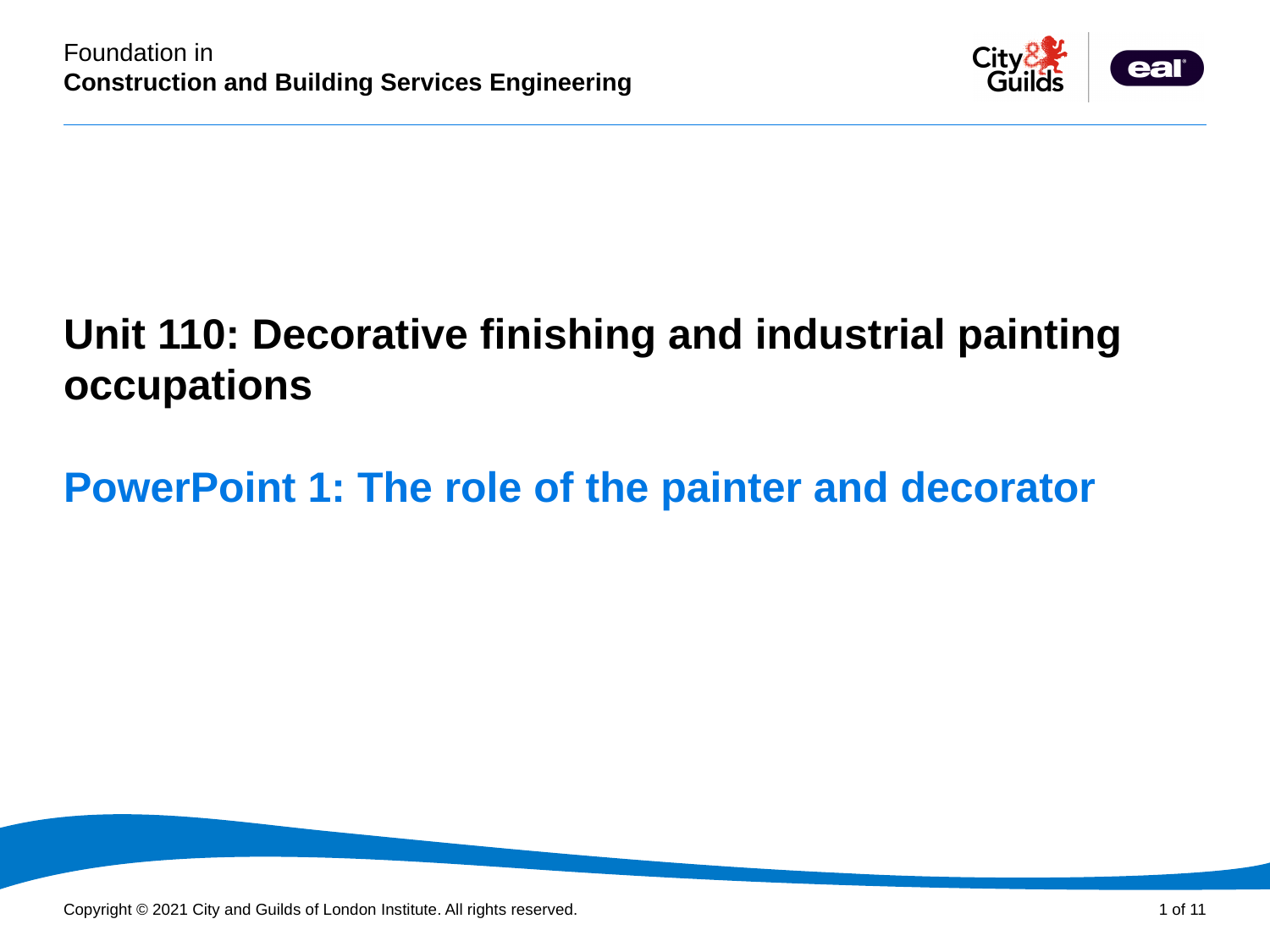

PowerPoint presentation
Unit 110: Decorative finishing and industrial painting occupations

# PowerPoint 1: The role of the painter and decorator